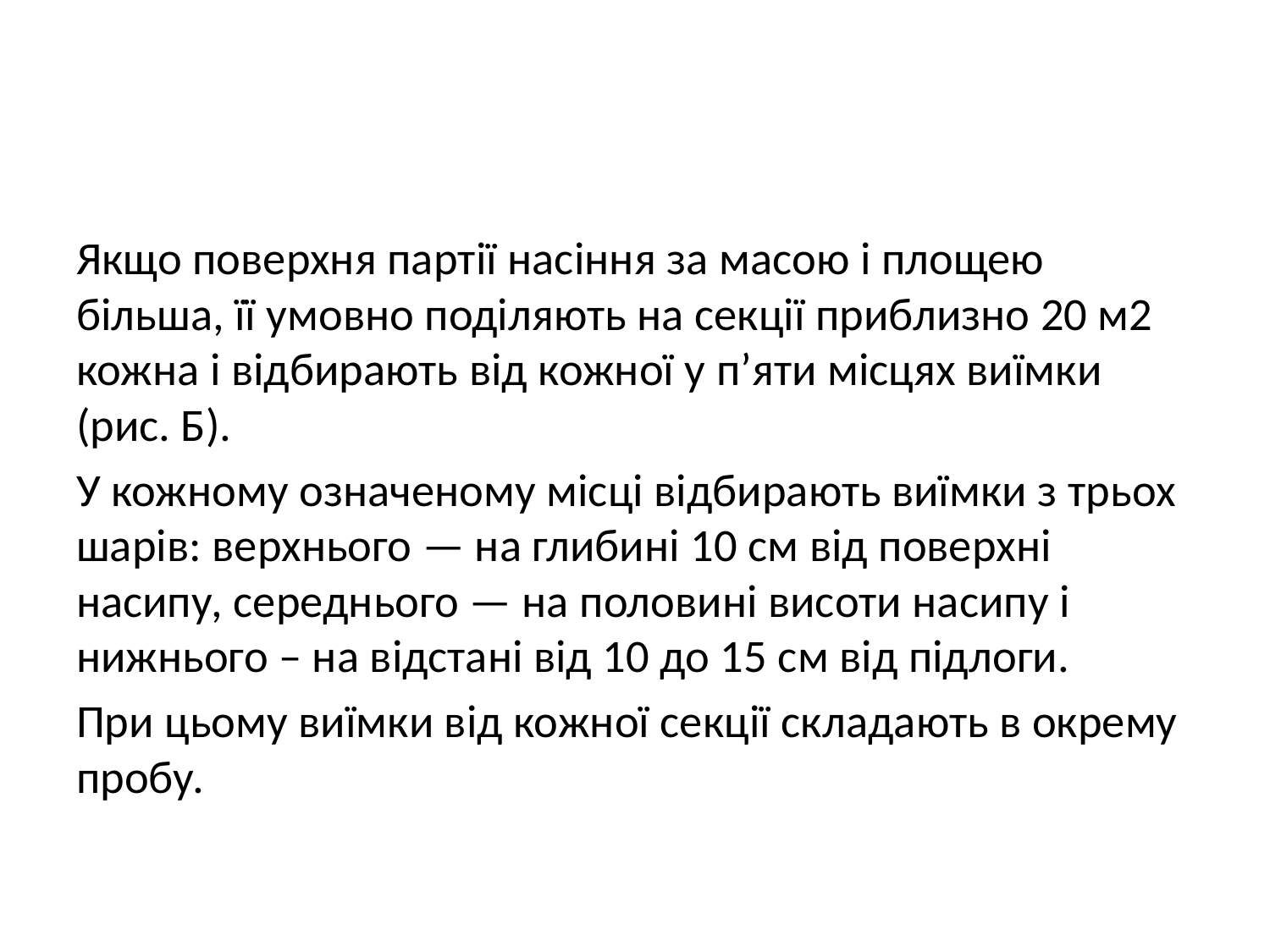

#
Якщо поверхня партії насіння за масою і площею більша, її умовно поділяють на секції приблизно 20 м2 кожна і відбирають від кожної у п’яти місцях виїмки (рис. Б).
У кожному означеному місці відбирають виїмки з трьох шарів: верхнього — на глибині 10 см від поверхні насипу, середнього — на половині висоти насипу і нижнього – на відстані від 10 до 15 см від підлоги.
При цьому виїмки від кожної секції складають в окрему пробу.